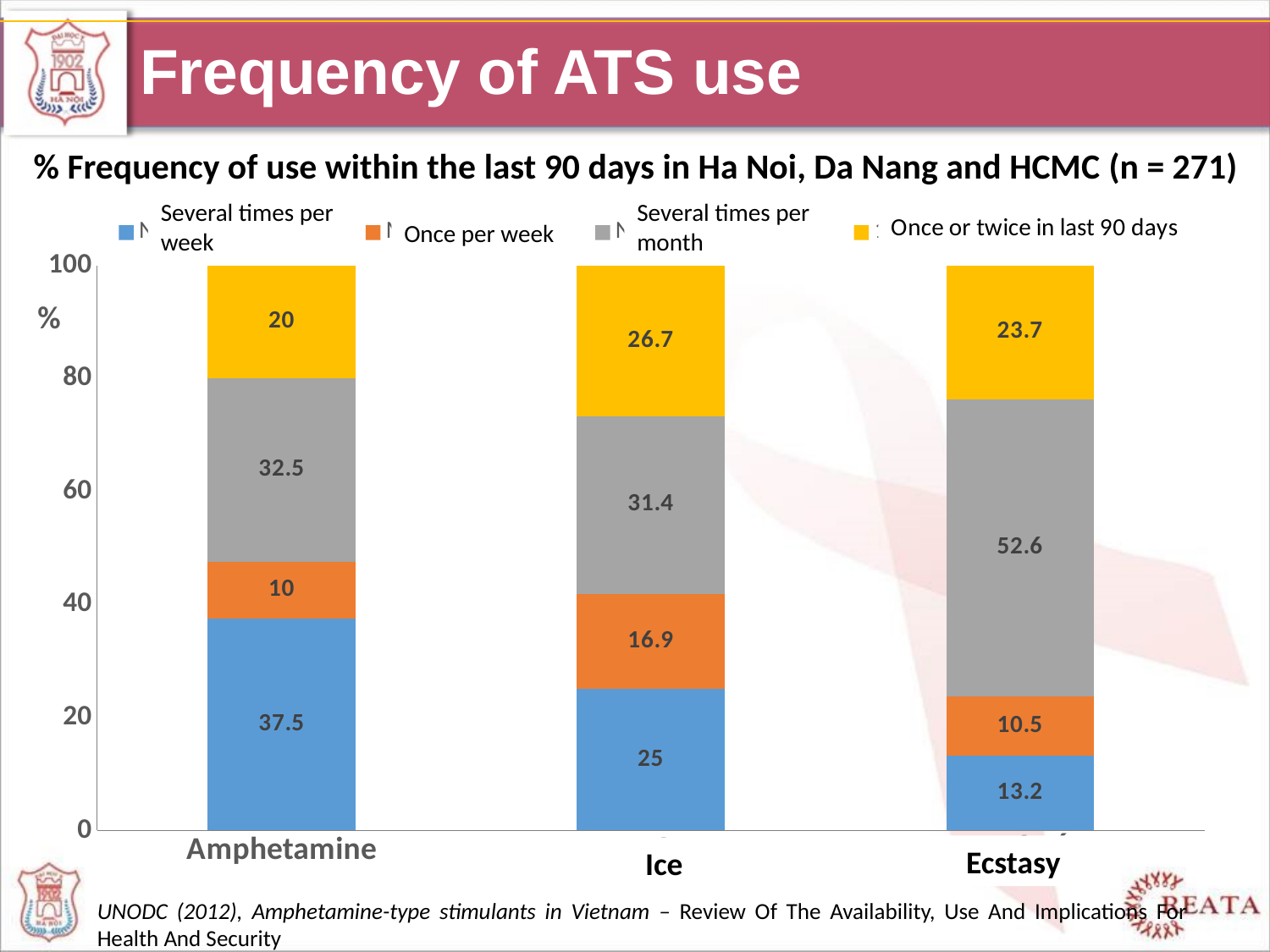

# Frequency of ATS use
% Frequency of use within the last 90 days in Ha Noi, Da Nang and HCMC (n = 271)

### Chart

| Category | Nhiều lần một tuần | Một lần một tuần | Nhiều lần một tháng | 1 hoặc 2 lần trong 90 ngày qua |
|---|---|---|---|---|
| Amphetamine | 37.5 | 10.0 | 32.5 | 20.0 |
| Đá | 25.0 | 16.9 | 31.4 | 26.7 |
| Thuốc lắc | 13.2 | 10.5 | 52.6 | 23.7 |
Several times per week
Several times per month
Once per week
Ecstasy
Ice
UNODC (2012), Amphetamine-type stimulants in Vietnam – Review Of The Availability, Use And Implications For Health And Security